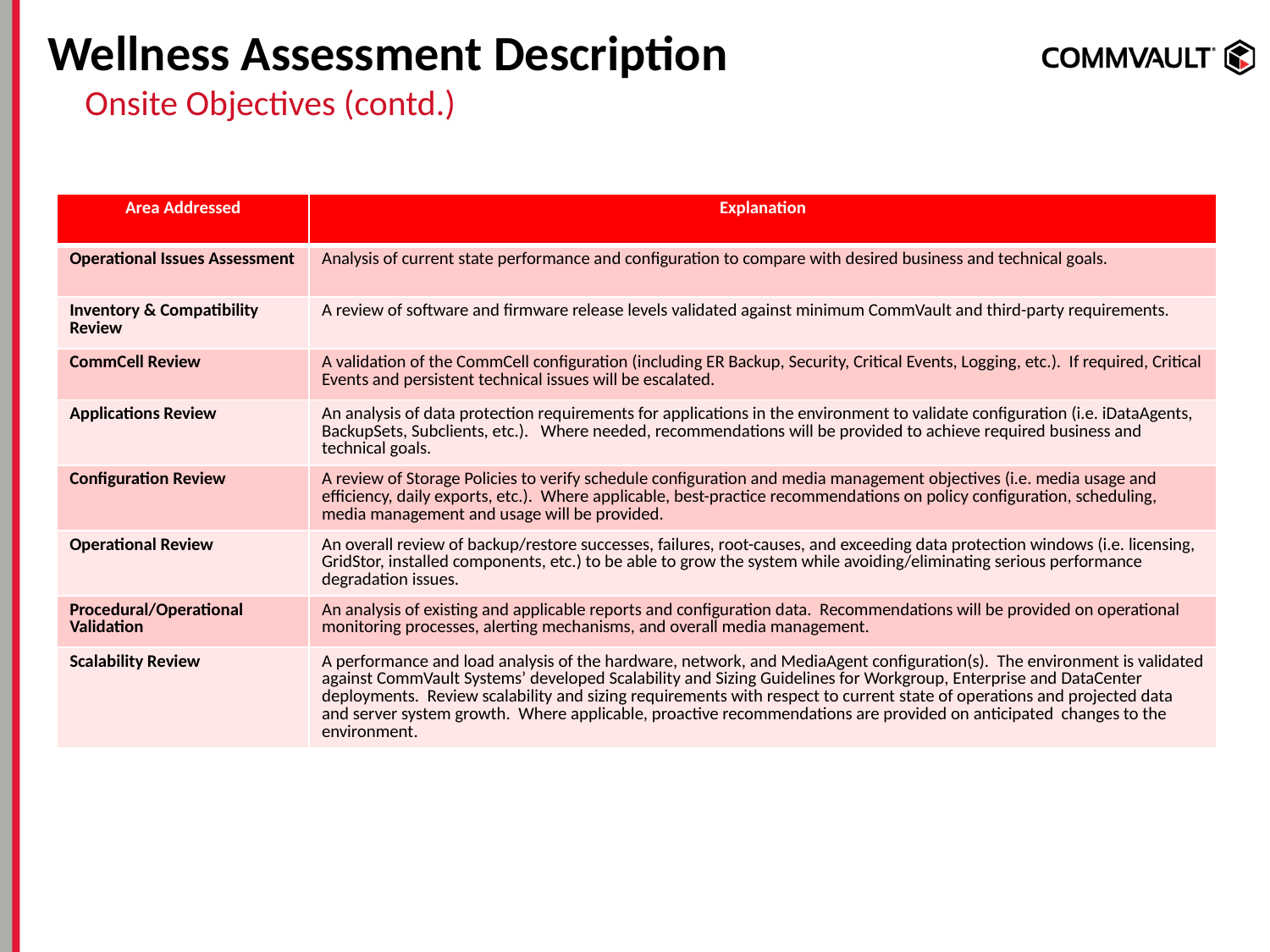

# Wellness Assessment Description
Onsite Objectives (contd.)
| Area Addressed | Explanation |
| --- | --- |
| Operational Issues Assessment | Analysis of current state performance and configuration to compare with desired business and technical goals. |
| Inventory & Compatibility Review | A review of software and firmware release levels validated against minimum CommVault and third-party requirements. |
| CommCell Review | A validation of the CommCell configuration (including ER Backup, Security, Critical Events, Logging, etc.). If required, Critical Events and persistent technical issues will be escalated. |
| Applications Review | An analysis of data protection requirements for applications in the environment to validate configuration (i.e. iDataAgents, BackupSets, Subclients, etc.). Where needed, recommendations will be provided to achieve required business and technical goals. |
| Configuration Review | A review of Storage Policies to verify schedule configuration and media management objectives (i.e. media usage and efficiency, daily exports, etc.). Where applicable, best-practice recommendations on policy configuration, scheduling, media management and usage will be provided. |
| Operational Review | An overall review of backup/restore successes, failures, root-causes, and exceeding data protection windows (i.e. licensing, GridStor, installed components, etc.) to be able to grow the system while avoiding/eliminating serious performance degradation issues. |
| Procedural/Operational Validation | An analysis of existing and applicable reports and configuration data. Recommendations will be provided on operational monitoring processes, alerting mechanisms, and overall media management. |
| Scalability Review | A performance and load analysis of the hardware, network, and MediaAgent configuration(s). The environment is validated against CommVault Systems’ developed Scalability and Sizing Guidelines for Workgroup, Enterprise and DataCenter deployments. Review scalability and sizing requirements with respect to current state of operations and projected data and server system growth. Where applicable, proactive recommendations are provided on anticipated changes to the environment. |